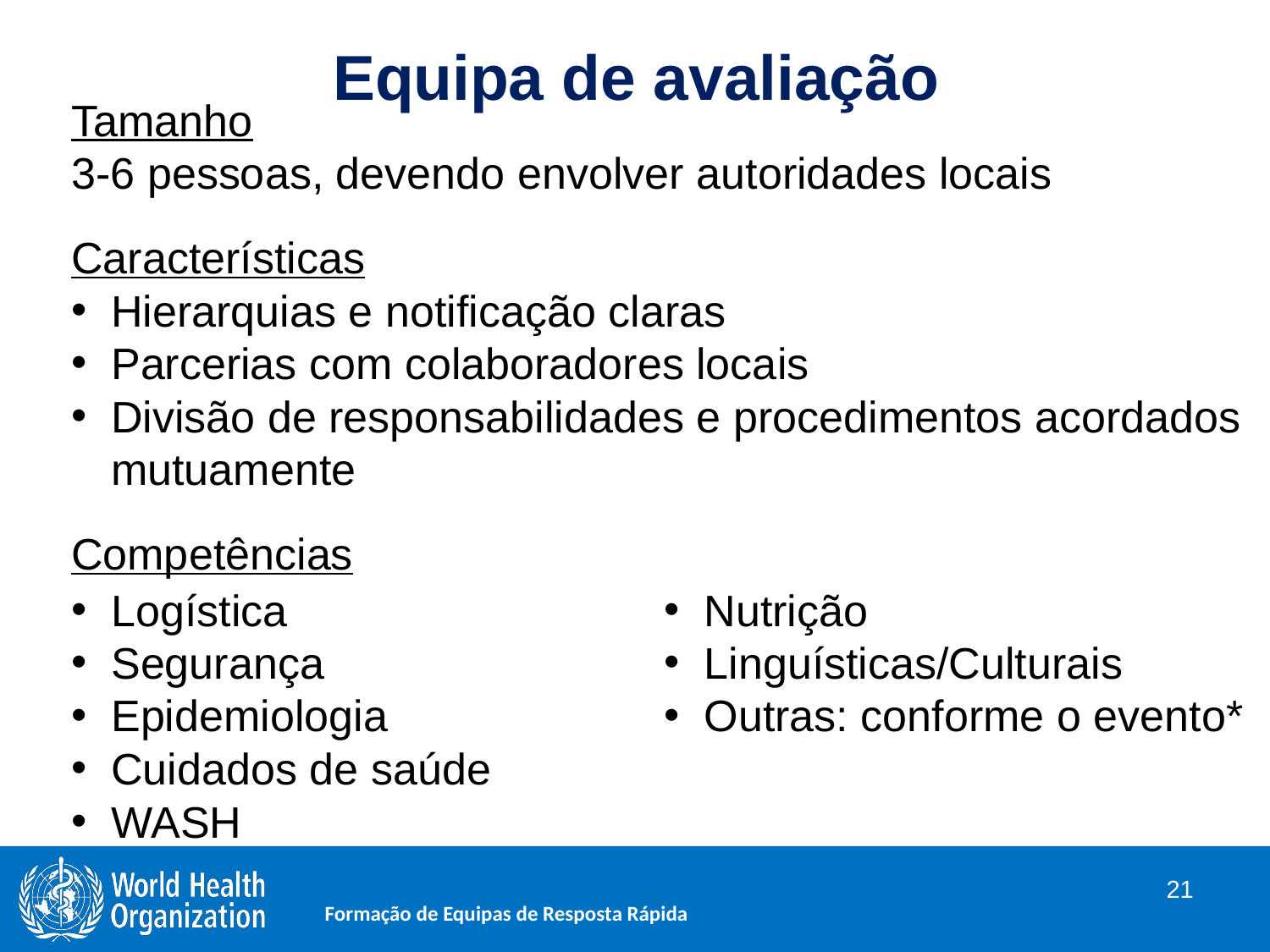

# Equipa de avaliação
Tamanho
3-6 pessoas, devendo envolver autoridades locais
Características
Hierarquias e notificação claras
Parcerias com colaboradores locais
Divisão de responsabilidades e procedimentos acordados mutuamente
Competências
Logística
Segurança
Epidemiologia
Cuidados de saúde
WASH
Nutrição
Linguísticas/Culturais
Outras: conforme o evento*
21